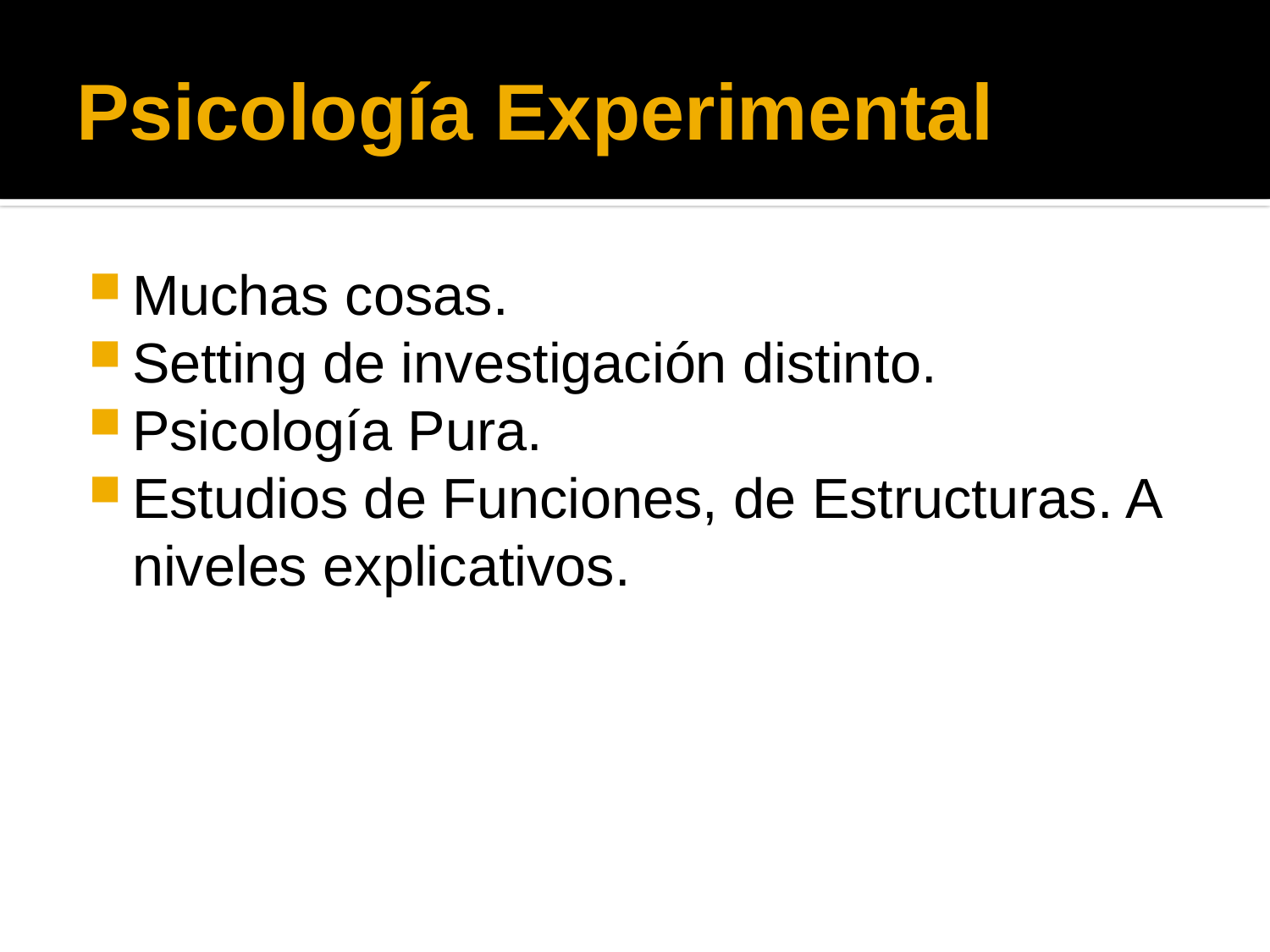

# Psicología Experimental
Muchas cosas.
Setting de investigación distinto.
Psicología Pura.
Estudios de Funciones, de Estructuras. A niveles explicativos.